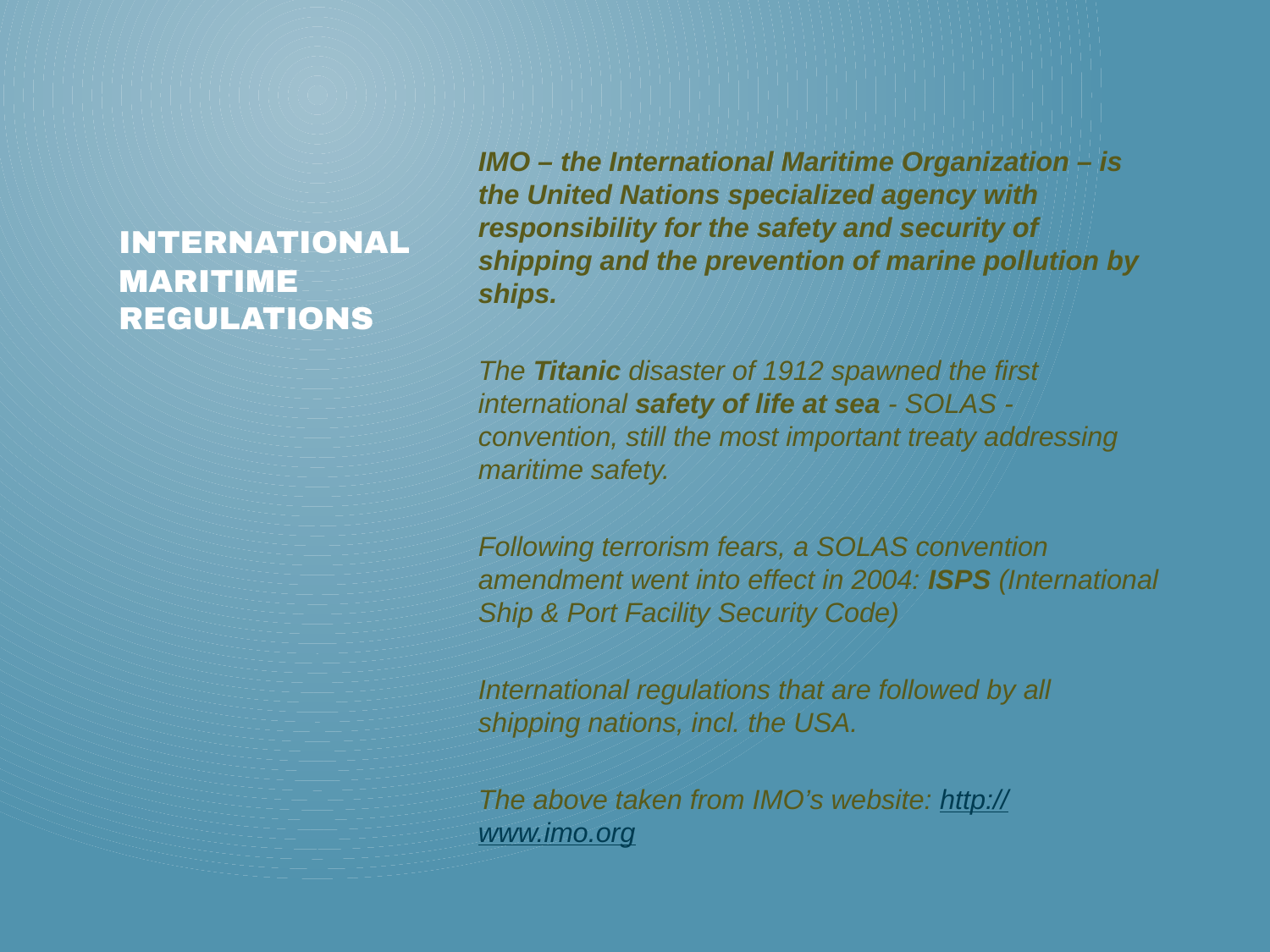

IMO – the International Maritime Organization – is the United Nations specialized agency with responsibility for the safety and security of shipping and the prevention of marine pollution by ships.

The Titanic disaster of 1912 spawned the first international safety of life at sea - SOLAS - convention, still the most important treaty addressing maritime safety.

Following terrorism fears, a SOLAS convention amendment went into effect in 2004: ISPS (International Ship & Port Facility Security Code)

International regulations that are followed by all shipping nations, incl. the USA.

The above taken from IMO’s website: http://www.imo.org

# International maritime regulations